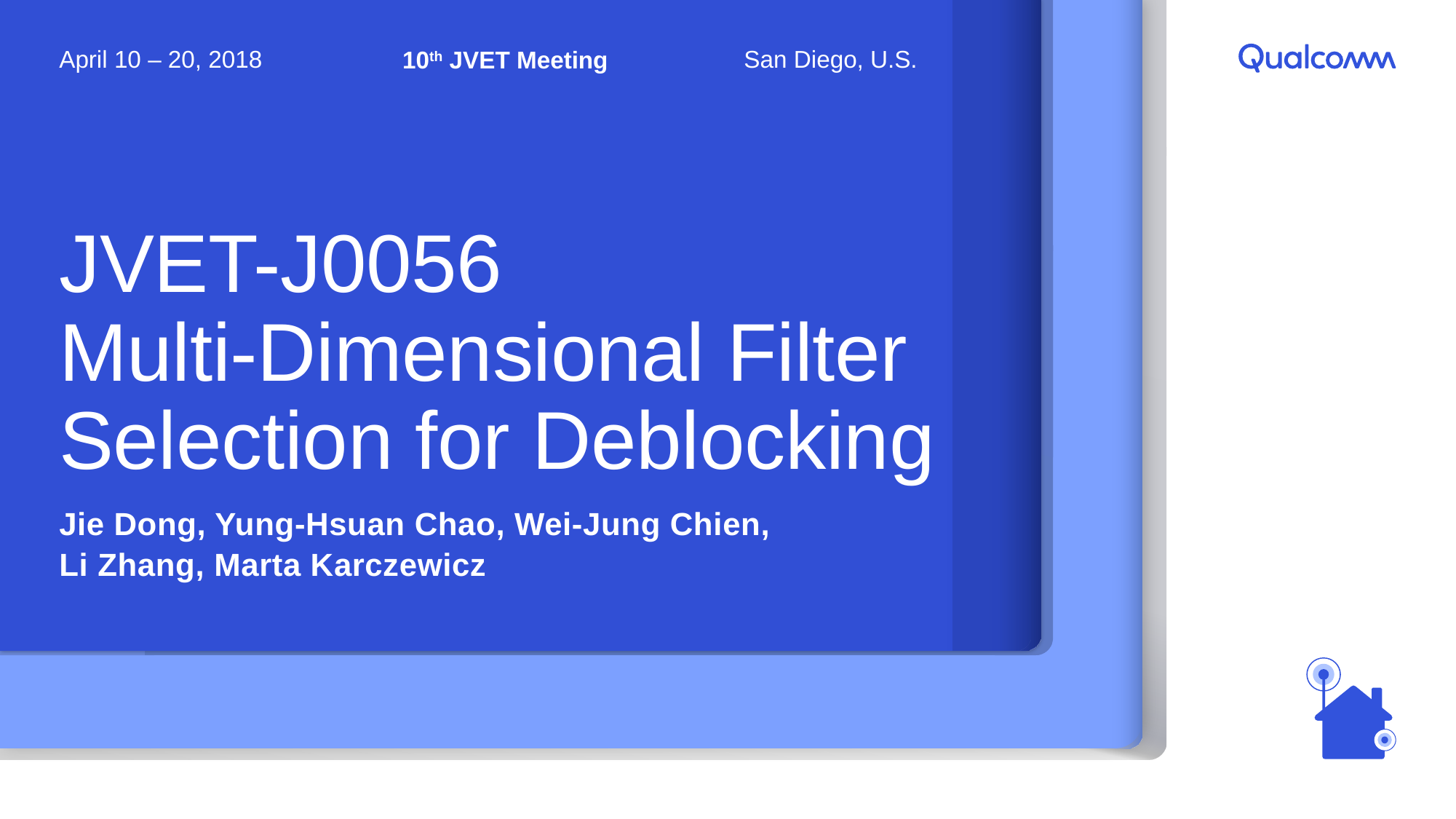

San Diego, U.S.
April 10 – 20, 2018
10th JVET Meeting
# JVET-J0056 Multi-Dimensional Filter Selection for Deblocking
Jie Dong, Yung-Hsuan Chao, Wei-Jung Chien,
Li Zhang, Marta Karczewicz